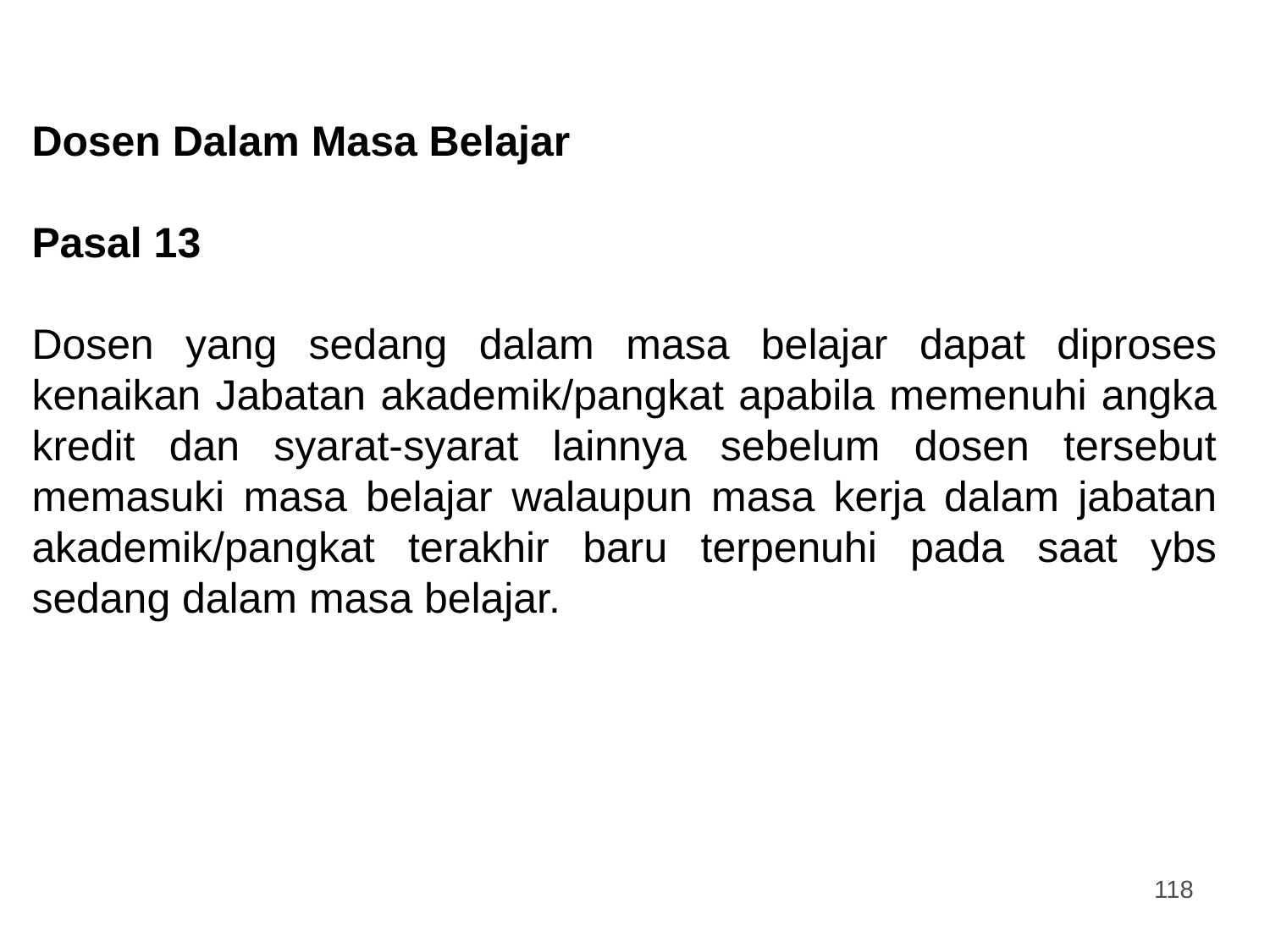

Dosen Dalam Masa Belajar

Pasal 13

Dosen yang sedang dalam masa belajar dapat diproses kenaikan Jabatan akademik/pangkat apabila memenuhi angka kredit dan syarat-syarat lainnya sebelum dosen tersebut memasuki masa belajar walaupun masa kerja dalam jabatan akademik/pangkat terakhir baru terpenuhi pada saat ybs sedang dalam masa belajar.
118